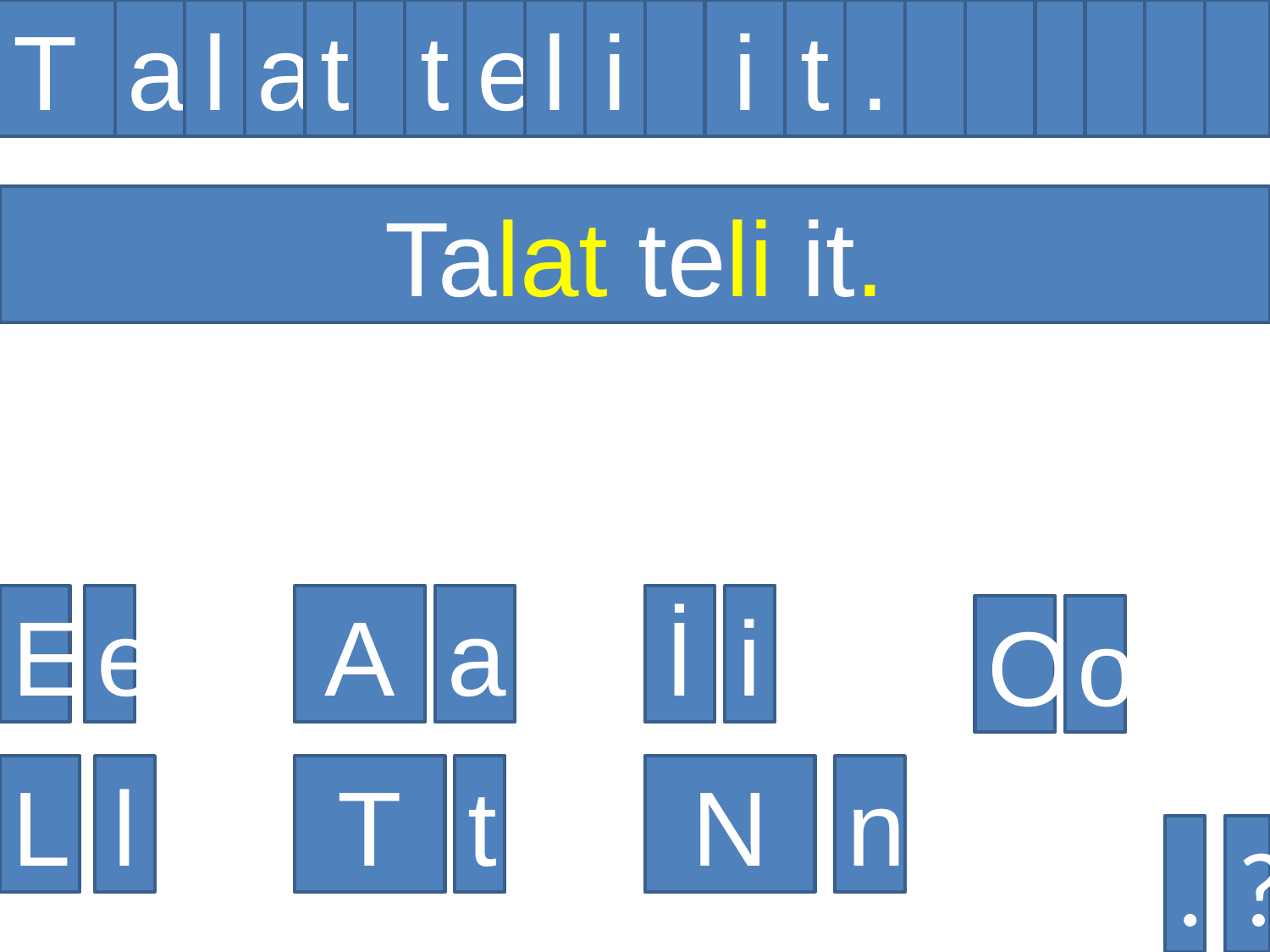

T
a
l
a
t

t
e
l
i

i
t
.

Talat teli it.
E
e
A
a
İ
i
O
o
L
l
T
t
N
n
.
?